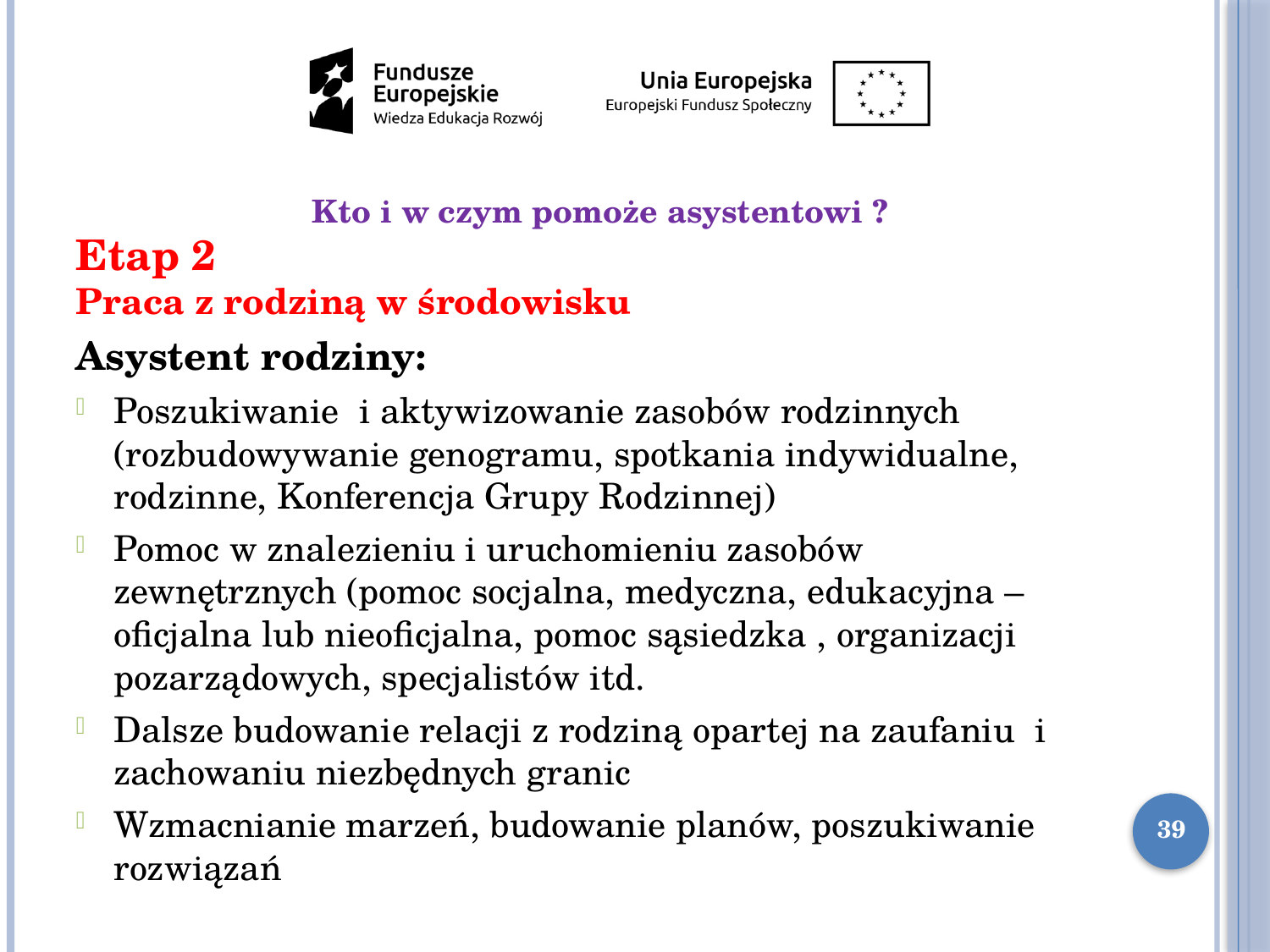

Kto i w czym pomoże asystentowi ?
Etap 2
Praca z rodziną w środowisku
Asystent rodziny:
Poszukiwanie  i aktywizowanie zasobów rodzinnych  (rozbudowywanie genogramu, spotkania indywidualne, rodzinne, Konferencja Grupy Rodzinnej)
Pomoc w znalezieniu i uruchomieniu zasobów zewnętrznych (pomoc socjalna, medyczna, edukacyjna – oficjalna lub nieoficjalna, pomoc sąsiedzka , organizacji pozarządowych, specjalistów itd.
Dalsze budowanie relacji z rodziną opartej na zaufaniu  i zachowaniu niezbędnych granic
Wzmacnianie marzeń, budowanie planów, poszukiwanie rozwiązań

39